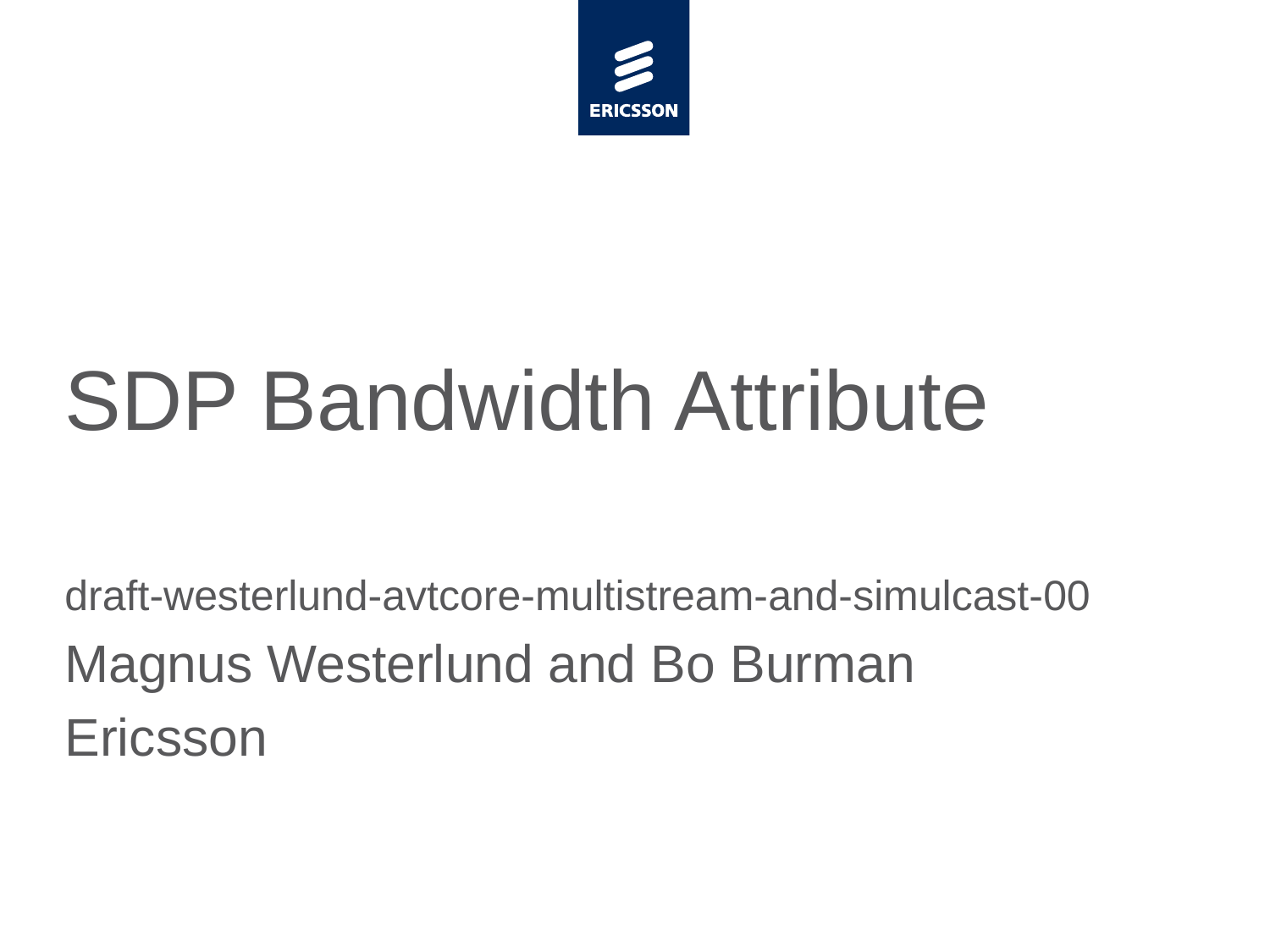

# SDP Bandwidth Attribute
draft-westerlund-avtcore-multistream-and-simulcast-00
Magnus Westerlund and Bo Burman
Ericsson